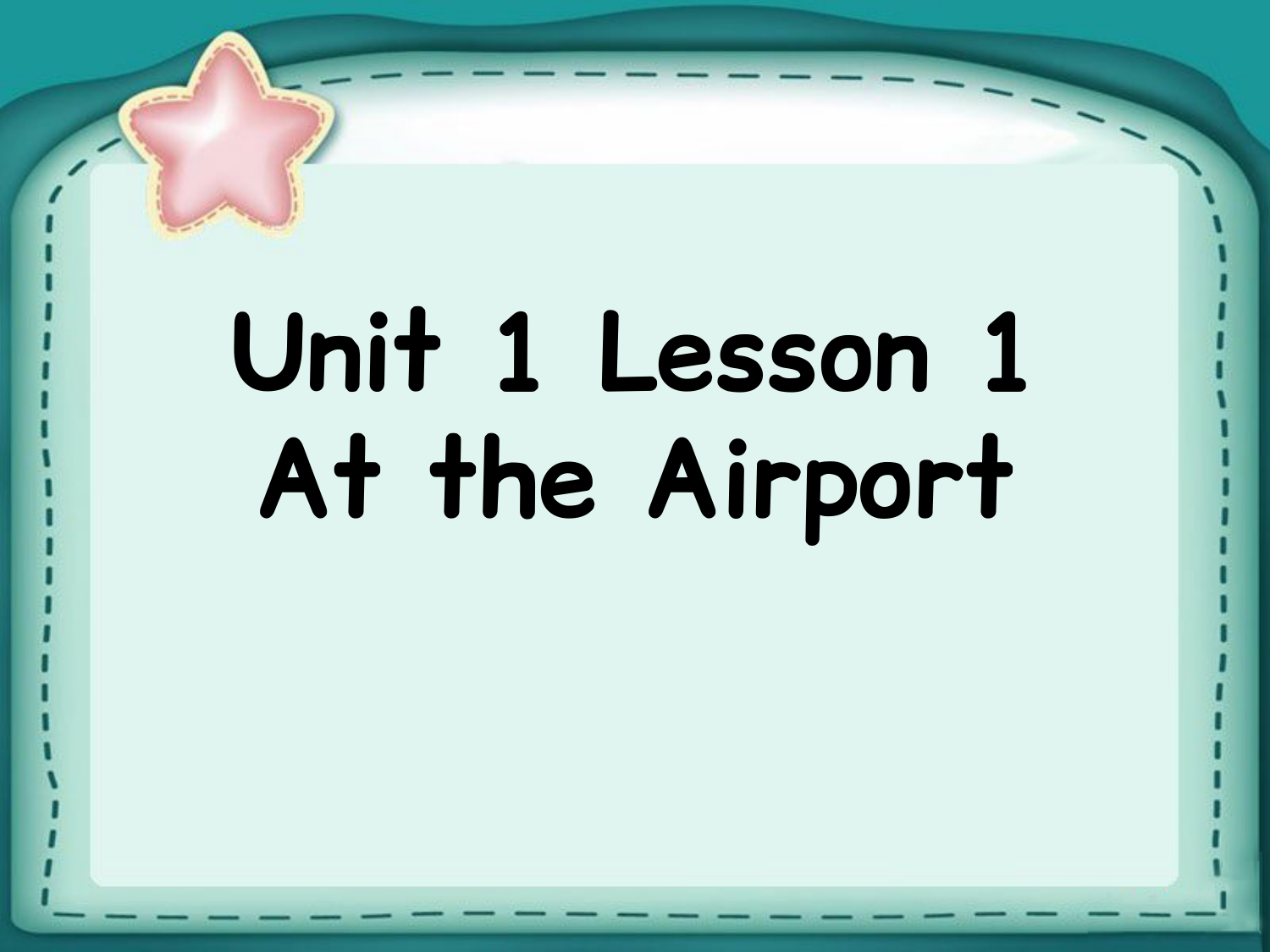

Unit 1 Lesson 1
At the Airport